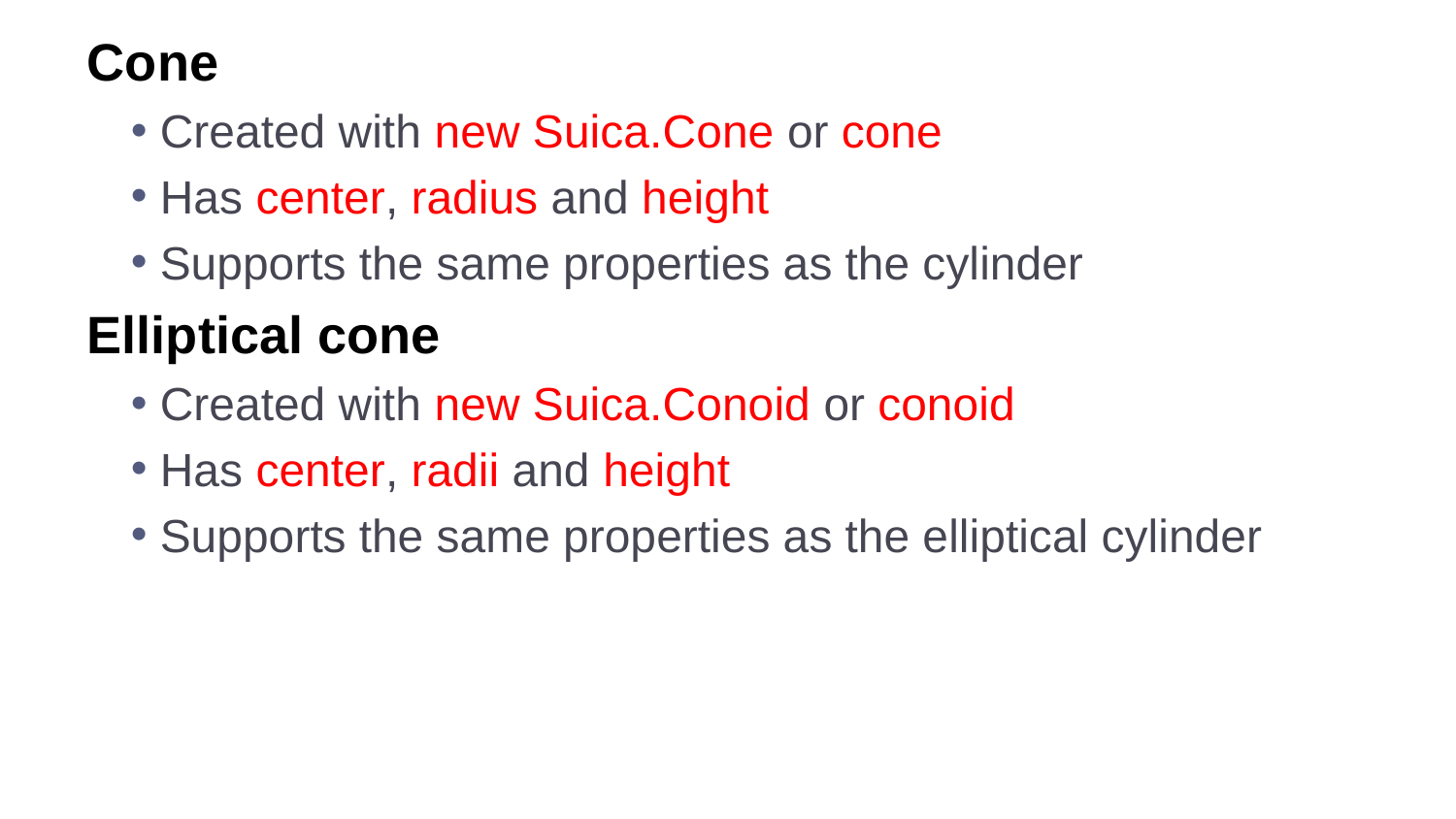

Cone
Created with new Suica.Cone or cone
Has center, radius and height
Supports the same properties as the cylinder
Elliptical cone
Created with new Suica.Conoid or conoid
Has center, radii and height
Supports the same properties as the elliptical cylinder